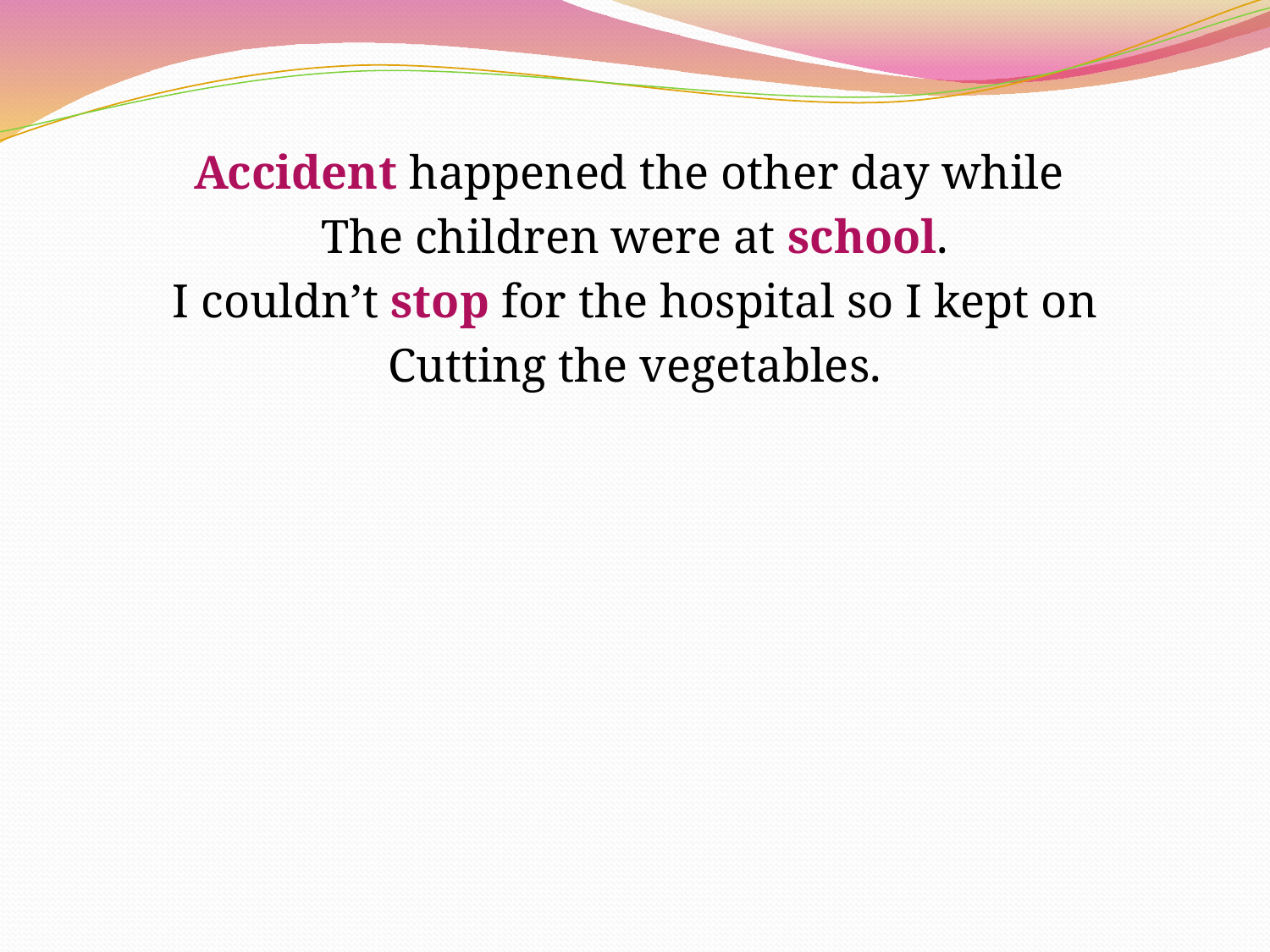

Accident happened the other day while
The children were at school.
I couldn’t stop for the hospital so I kept on
Cutting the vegetables.